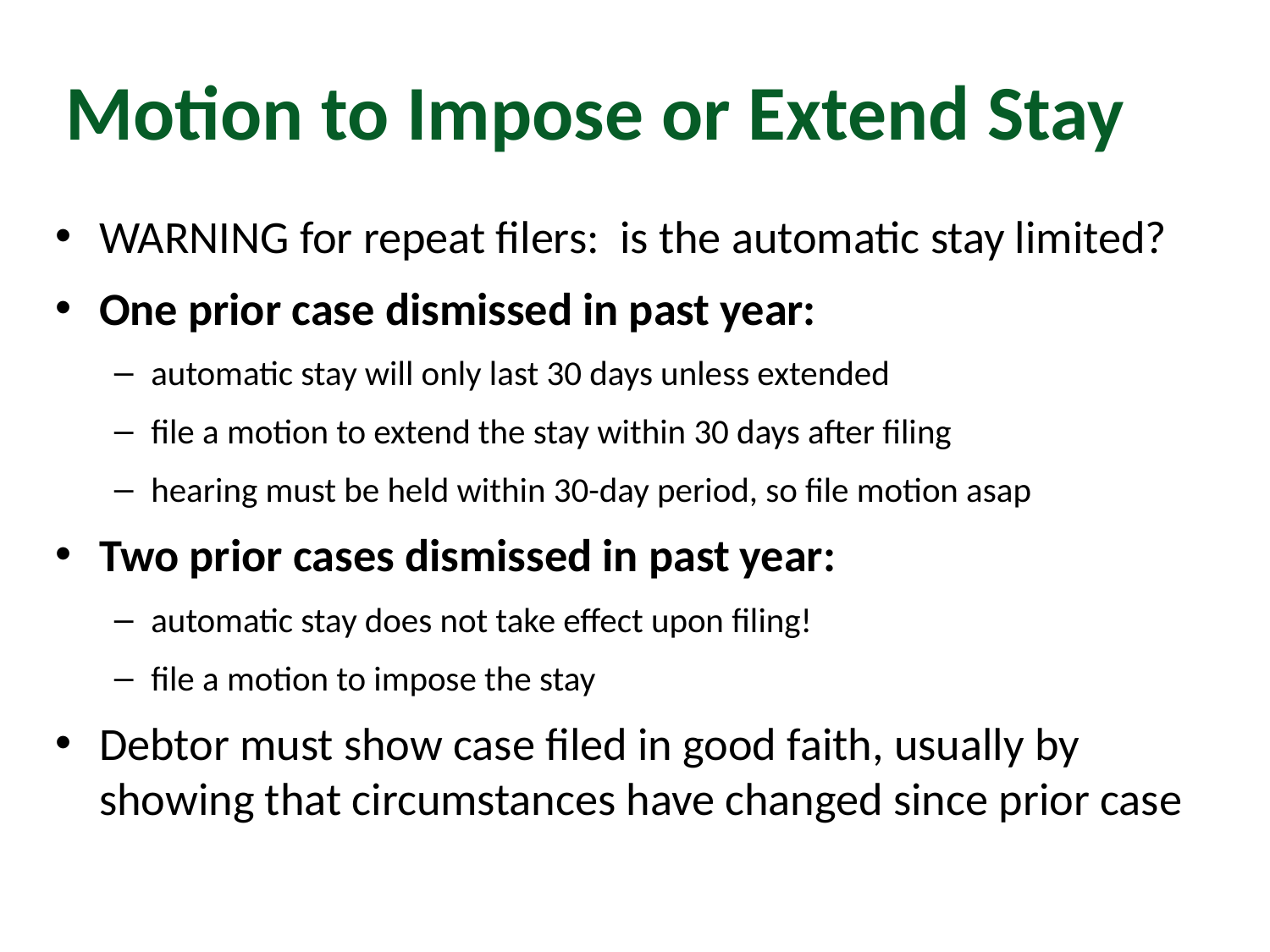

# Motion to Impose or Extend Stay
WARNING for repeat filers:  is the automatic stay limited?
One prior case dismissed in past year:
automatic stay will only last 30 days unless extended
file a motion to extend the stay within 30 days after filing
hearing must be held within 30-day period, so file motion asap
Two prior cases dismissed in past year:
automatic stay does not take effect upon filing!
file a motion to impose the stay
Debtor must show case filed in good faith, usually by showing that circumstances have changed since prior case